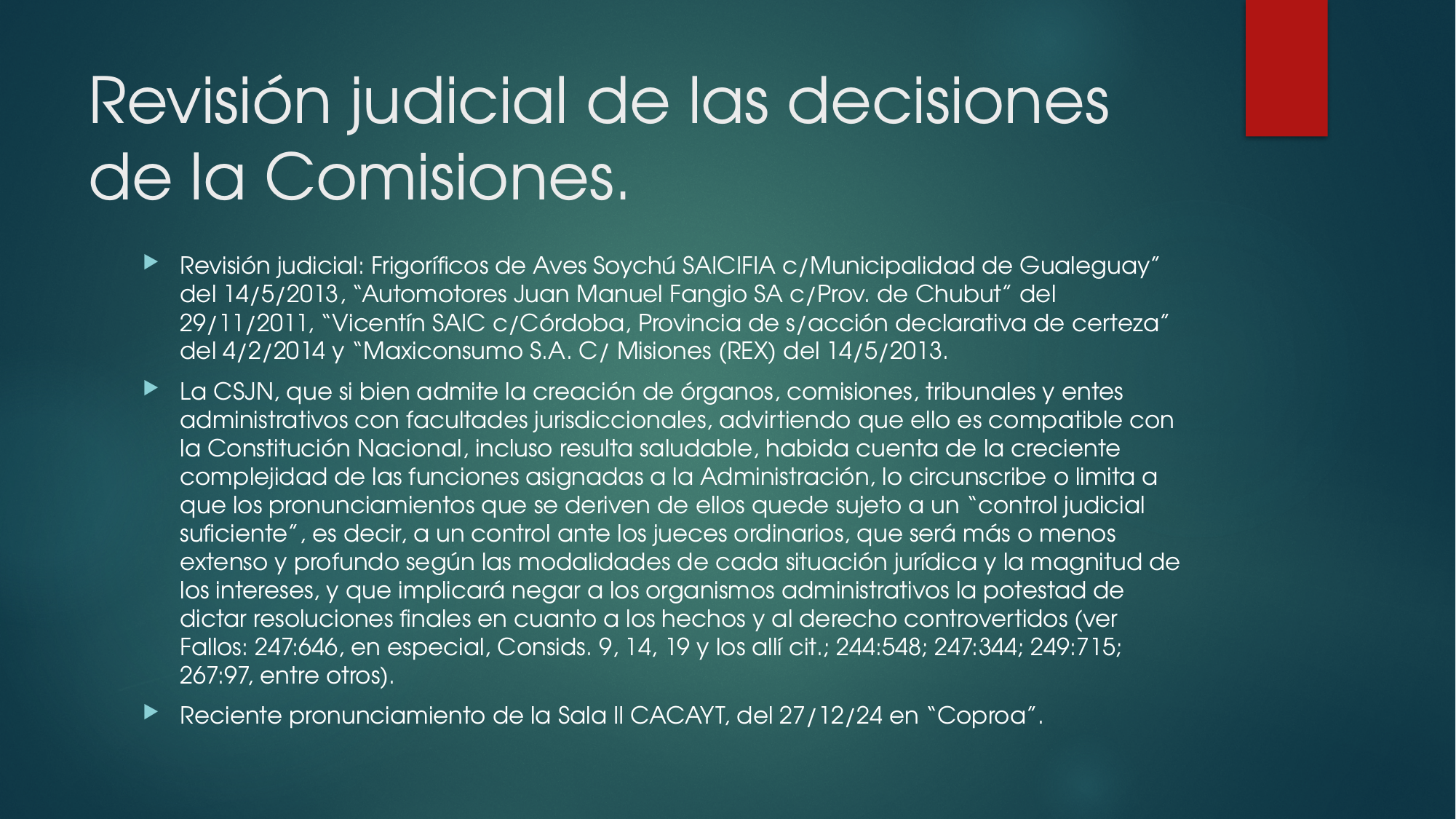

# Revisión judicial de las decisiones de la Comisiones.
Revisión judicial: Frigoríficos de Aves Soychú SAICIFIA c/Municipalidad de Gualeguay” del 14/5/2013, “Automotores Juan Manuel Fangio SA c/Prov. de Chubut” del 29/11/2011, “Vicentín SAIC c/Córdoba, Provincia de s/acción declarativa de certeza” del 4/2/2014 y “Maxiconsumo S.A. C/ Misiones (REX) del 14/5/2013.
La CSJN, que si bien admite la creación de órganos, comisiones, tribunales y entes administrativos con facultades jurisdiccionales, advirtiendo que ello es compatible con la Constitución Nacional, incluso resulta saludable, habida cuenta de la creciente complejidad de las funciones asignadas a la Administración, lo circunscribe o limita a que los pronunciamientos que se deriven de ellos quede sujeto a un “control judicial suficiente”, es decir, a un control ante los jueces ordinarios, que será más o menos extenso y profundo según las modalidades de cada situación jurídica y la magnitud de los intereses, y que implicará negar a los organismos administrativos la potestad de dictar resoluciones finales en cuanto a los hechos y al derecho controvertidos (ver Fallos: 247:646, en especial, Consids. 9, 14, 19 y los allí cit.; 244:548; 247:344; 249:715; 267:97, entre otros).
Reciente pronunciamiento de la Sala II CACAYT, del 27/12/24 en “Coproa”.